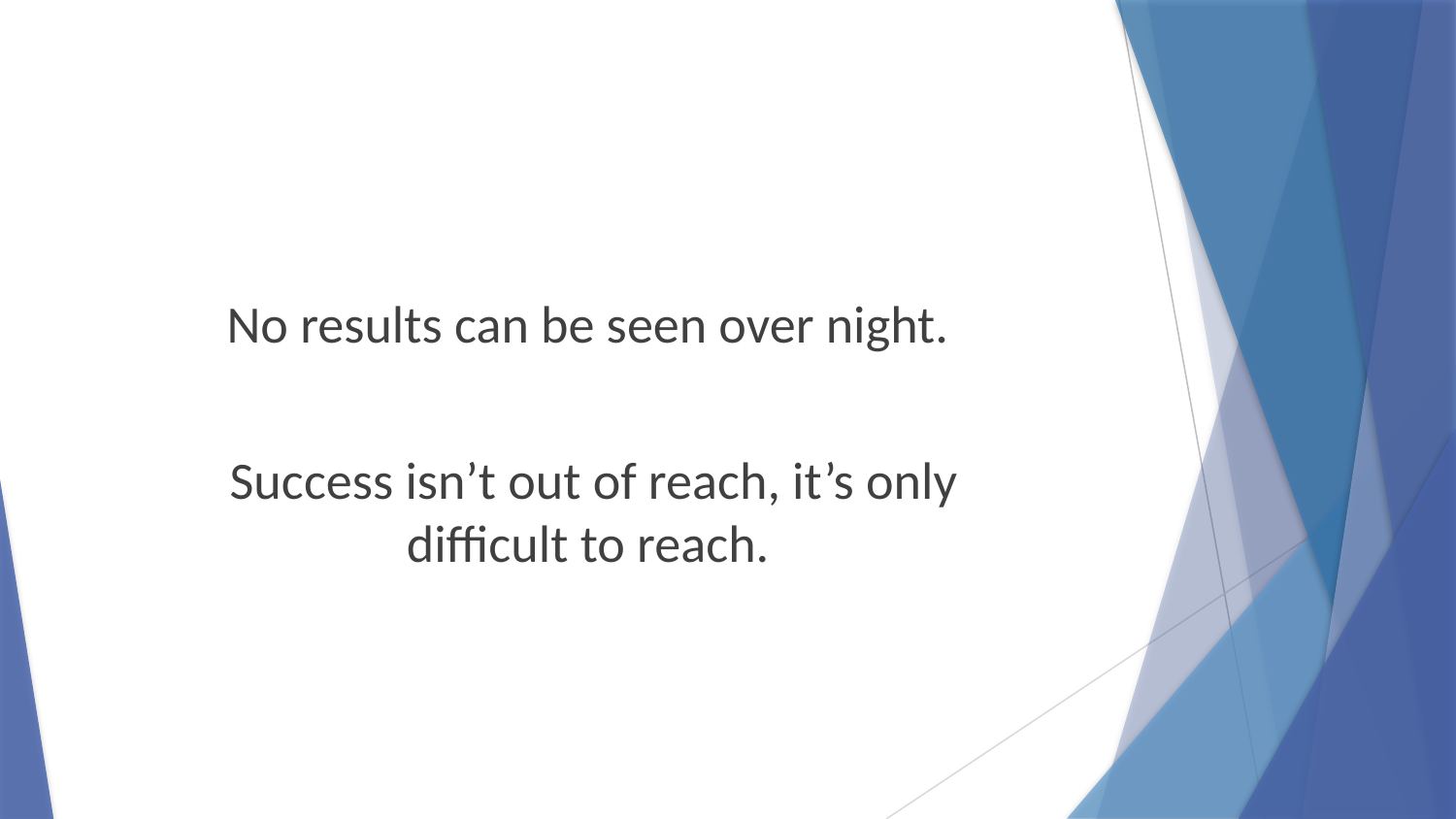

No results can be seen over night.

Success isn’t out of reach, it’s only
difficult to reach.